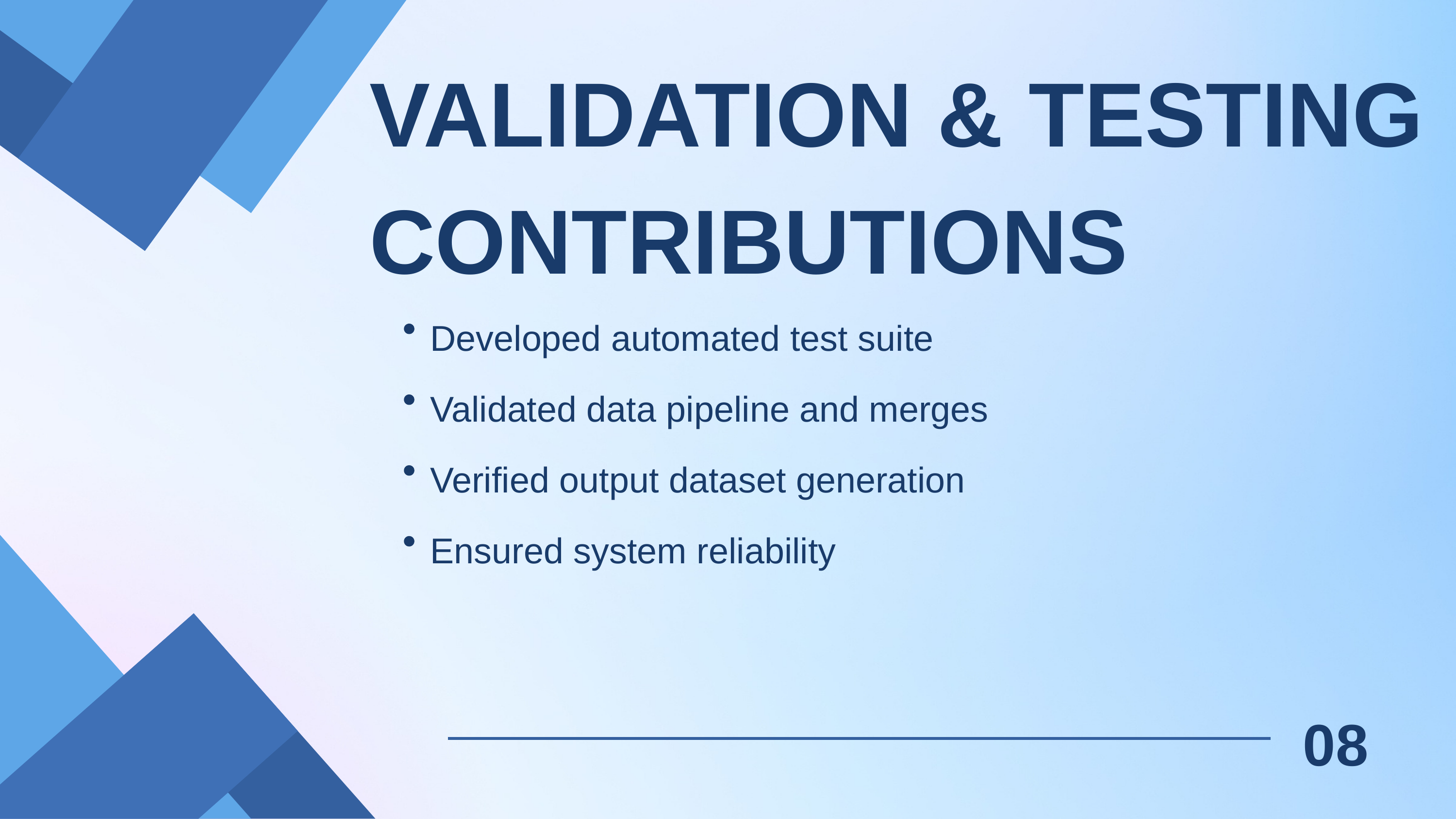

VALIDATION & TESTING CONTRIBUTIONS
Developed automated test suite Validated data pipeline and merges Verified output dataset generation Ensured system reliability

08